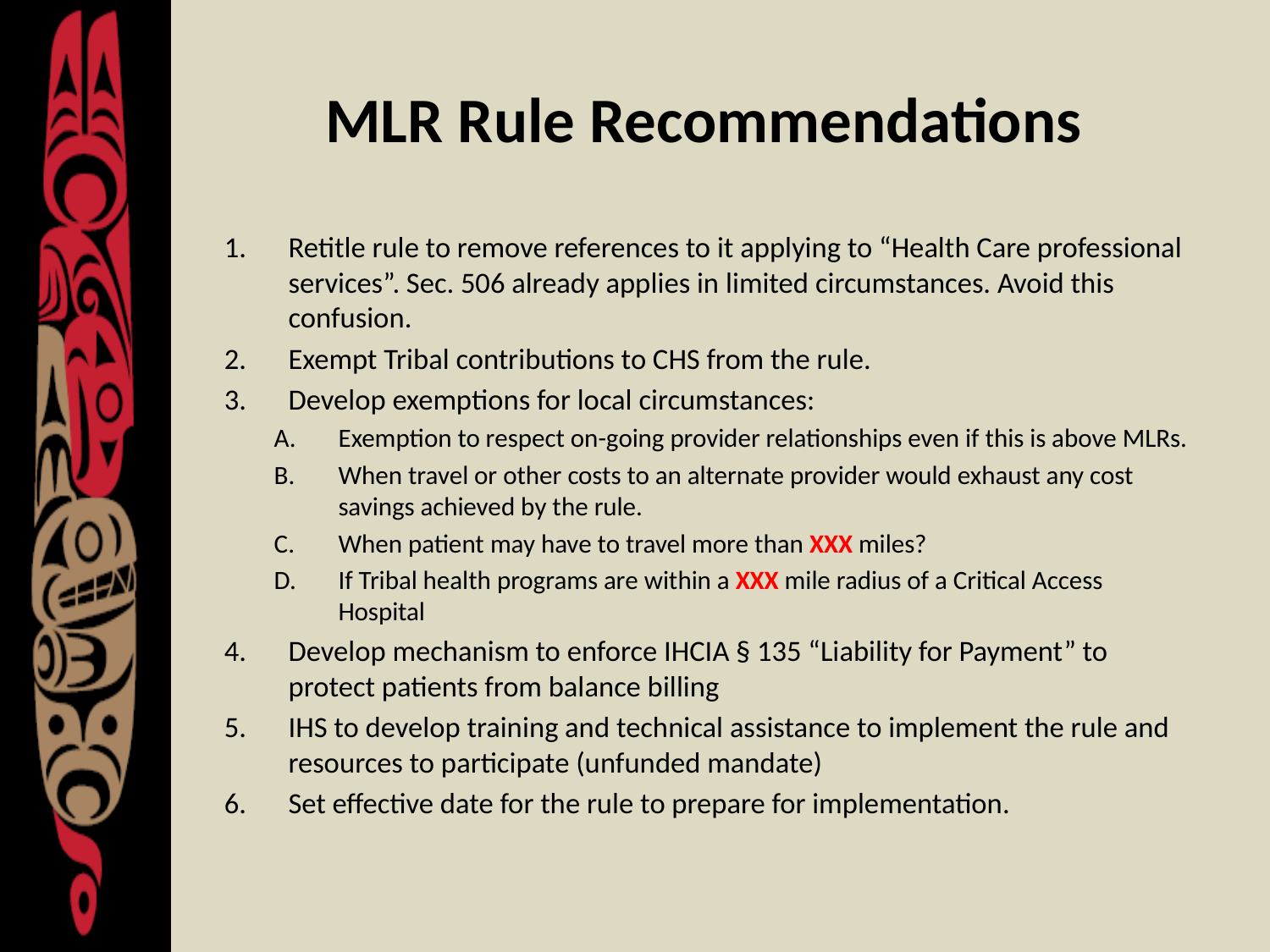

# MLR Rule Recommendations
Retitle rule to remove references to it applying to “Health Care professional services”. Sec. 506 already applies in limited circumstances. Avoid this confusion.
Exempt Tribal contributions to CHS from the rule.
Develop exemptions for local circumstances:
Exemption to respect on-going provider relationships even if this is above MLRs.
When travel or other costs to an alternate provider would exhaust any cost savings achieved by the rule.
When patient may have to travel more than XXX miles?
If Tribal health programs are within a XXX mile radius of a Critical Access Hospital
Develop mechanism to enforce IHCIA § 135 “Liability for Payment” to protect patients from balance billing
IHS to develop training and technical assistance to implement the rule and resources to participate (unfunded mandate)
Set effective date for the rule to prepare for implementation.